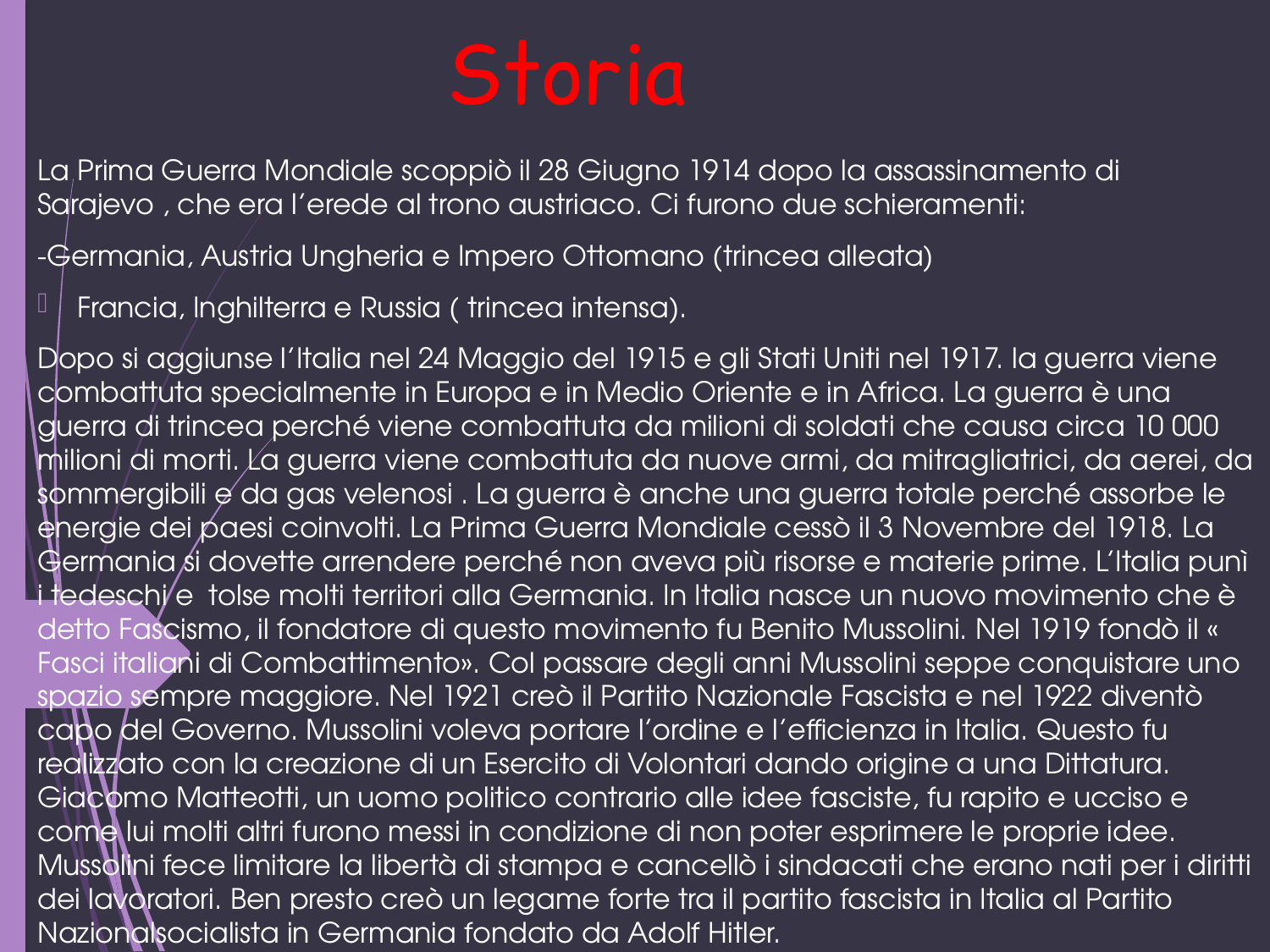

# Storia
La Prima Guerra Mondiale scoppiò il 28 Giugno 1914 dopo la assassinamento di Sarajevo , che era l’erede al trono austriaco. Ci furono due schieramenti:
-Germania, Austria Ungheria e Impero Ottomano (trincea alleata)
Francia, Inghilterra e Russia ( trincea intensa).
Dopo si aggiunse l’Italia nel 24 Maggio del 1915 e gli Stati Uniti nel 1917. la guerra viene combattuta specialmente in Europa e in Medio Oriente e in Africa. La guerra è una guerra di trincea perché viene combattuta da milioni di soldati che causa circa 10 000 milioni di morti. La guerra viene combattuta da nuove armi, da mitragliatrici, da aerei, da sommergibili e da gas velenosi . La guerra è anche una guerra totale perché assorbe le energie dei paesi coinvolti. La Prima Guerra Mondiale cessò il 3 Novembre del 1918. La Germania si dovette arrendere perché non aveva più risorse e materie prime. L’Italia punì i tedeschi e  tolse molti territori alla Germania. In Italia nasce un nuovo movimento che è detto Fascismo, il fondatore di questo movimento fu Benito Mussolini. Nel 1919 fondò il « Fasci italiani di Combattimento». Col passare degli anni Mussolini seppe conquistare uno spazio sempre maggiore. Nel 1921 creò il Partito Nazionale Fascista e nel 1922 diventò capo del Governo. Mussolini voleva portare l’ordine e l’efficienza in Italia. Questo fu realizzato con la creazione di un Esercito di Volontari dando origine a una Dittatura. Giacomo Matteotti, un uomo politico contrario alle idee fasciste, fu rapito e ucciso e come lui molti altri furono messi in condizione di non poter esprimere le proprie idee. Mussolini fece limitare la libertà di stampa e cancellò i sindacati che erano nati per i diritti dei lavoratori. Ben presto creò un legame forte tra il partito fascista in Italia al Partito Nazionalsocialista in Germania fondato da Adolf Hitler.